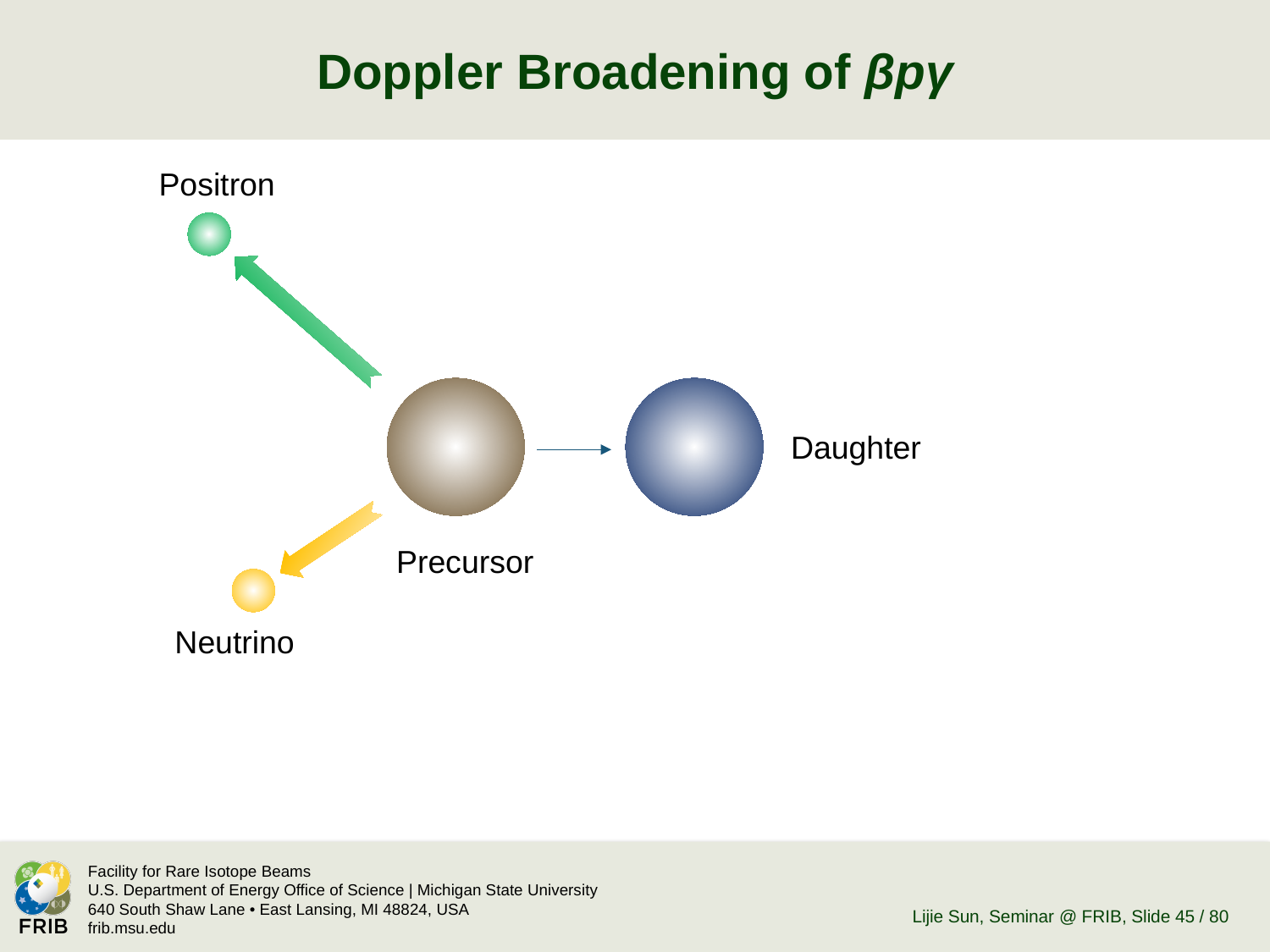

# Doppler Broadening of βpγ
Positron

Daughter

Precursor

Neutrino
Lijie Sun, Seminar @ FRIB
, Slide 45 / 80